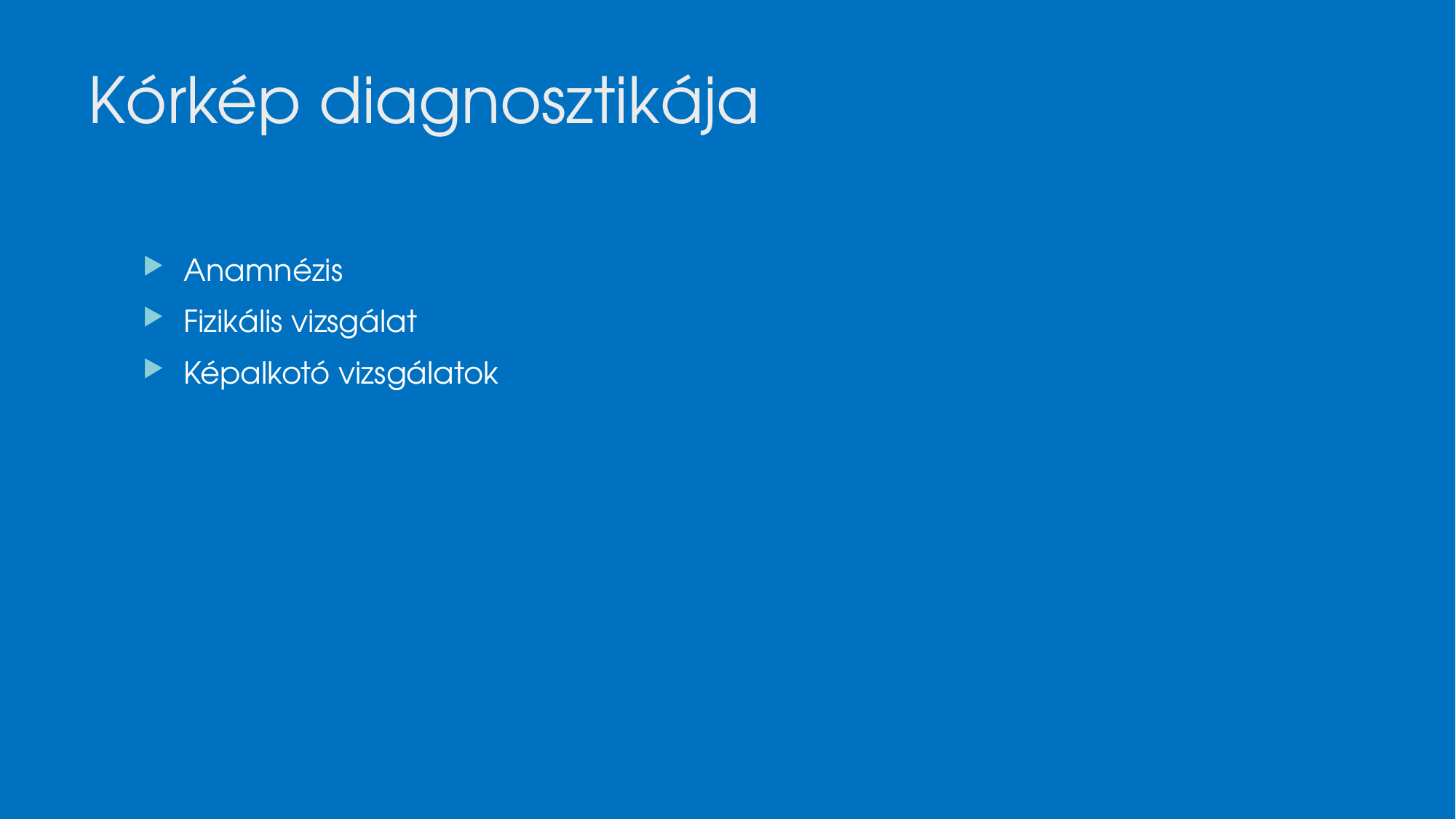

# Kórkép diagnosztikája
Anamnézis
Fizikális vizsgálat
Képalkotó vizsgálatok